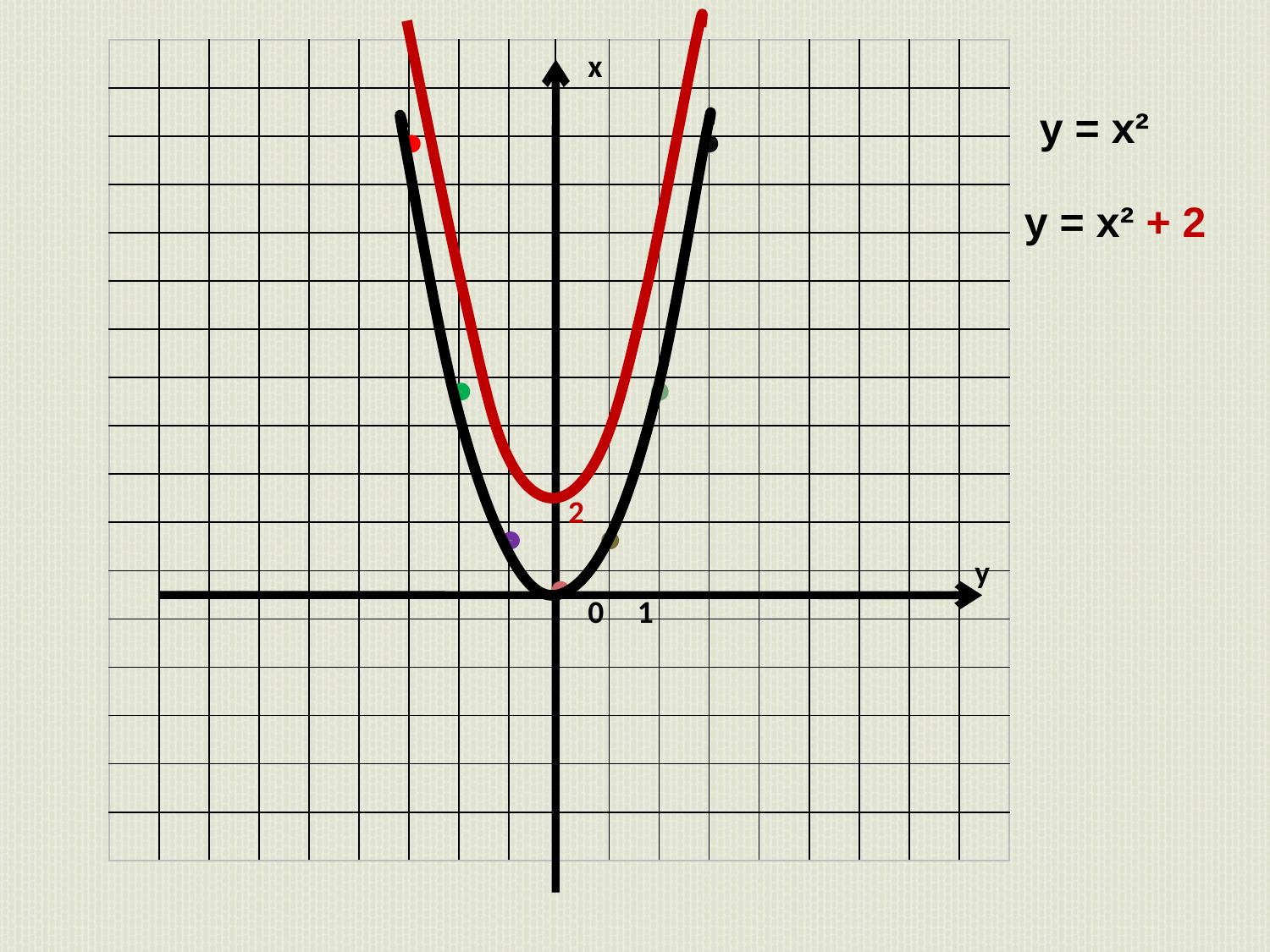

|  |  |  |  |  |  |  |  |  |  |  |  |  |  |  |  |  |  |
| --- | --- | --- | --- | --- | --- | --- | --- | --- | --- | --- | --- | --- | --- | --- | --- | --- | --- |
|  |  |  |  |  |  |  |  |  |  |  |  |  |  |  |  |  |  |
|  |  |  |  |  |  |  |  |  |  |  |  |  |  |  |  |  |  |
|  |  |  |  |  |  |  |  |  |  |  |  |  |  |  |  |  |  |
|  |  |  |  |  |  |  |  |  |  |  |  |  |  |  |  |  |  |
|  |  |  |  |  |  |  |  |  |  |  |  |  |  |  |  |  |  |
|  |  |  |  |  |  |  |  |  |  |  |  |  |  |  |  |  |  |
|  |  |  |  |  |  |  |  |  |  |  |  |  |  |  |  |  |  |
|  |  |  |  |  |  |  |  |  |  |  |  |  |  |  |  |  |  |
|  |  |  |  |  |  |  |  |  |  |  |  |  |  |  |  |  |  |
|  |  |  |  |  |  |  |  |  |  |  |  |  |  |  |  |  |  |
|  |  |  |  |  |  |  |  |  |  |  |  |  |  |  |  |  |  |
|  |  |  |  |  |  |  |  |  |  |  |  |  |  |  |  |  |  |
|  |  |  |  |  |  |  |  |  |  |  |  |  |  |  |  |  |  |
|  |  |  |  |  |  |  |  |  |  |  |  |  |  |  |  |  |  |
|  |  |  |  |  |  |  |  |  |  |  |  |  |  |  |  |  |  |
|  |  |  |  |  |  |  |  |  |  |  |  |  |  |  |  |  |  |
х
у = х²

у = х² + 2

2

у

0
1